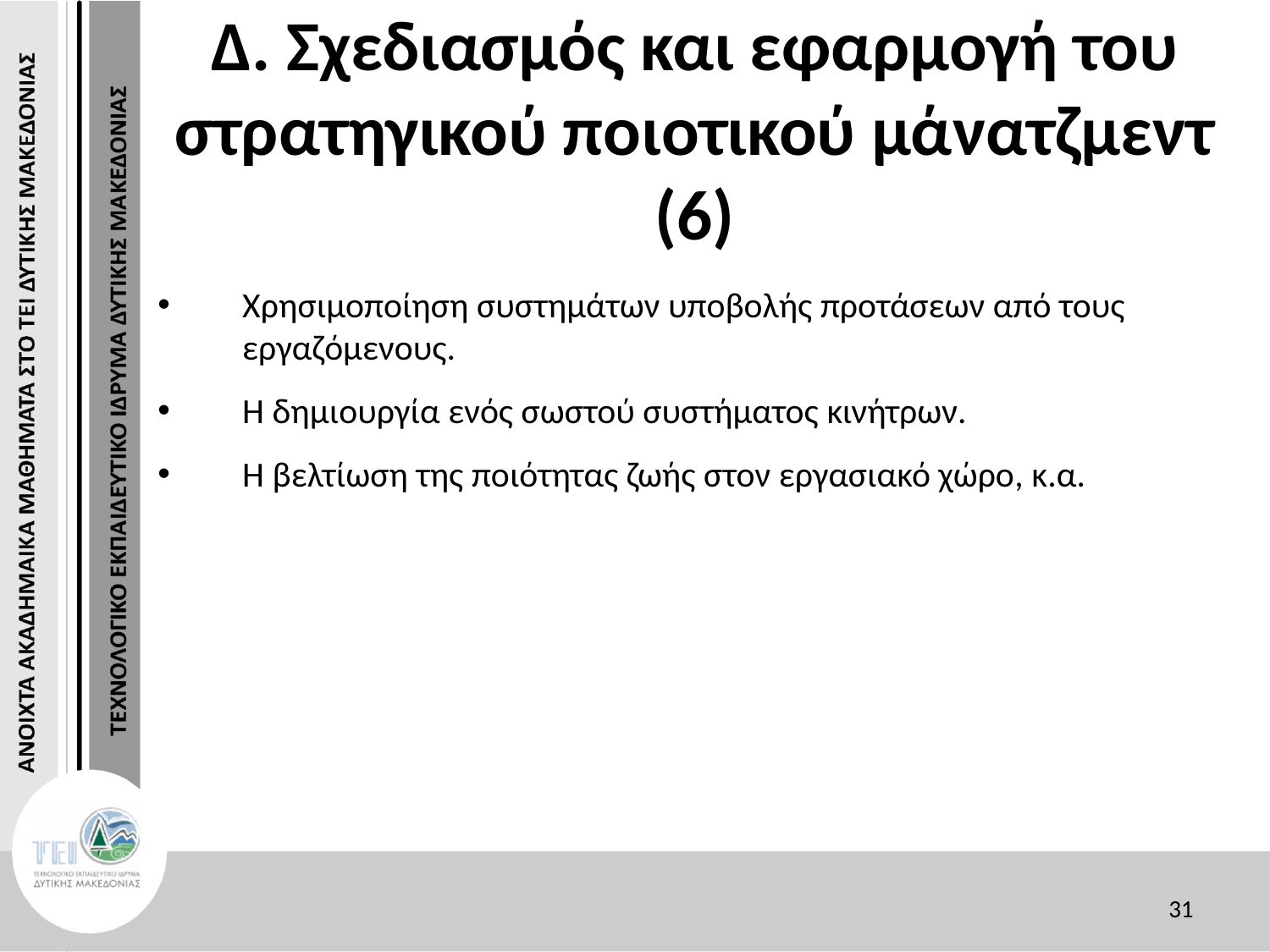

# Δ. Σχεδιασμός και εφαρμογή του στρατηγικού ποιοτικού μάνατζμεντ (6)
Χρησιμοποίηση συστημάτων υποβολής προτάσεων από τους εργαζόμενους.
Η δημιουργία ενός σωστού συστήματος κινήτρων.
Η βελτίωση της ποιότητας ζωής στον εργασιακό χώρο, κ.α.
31